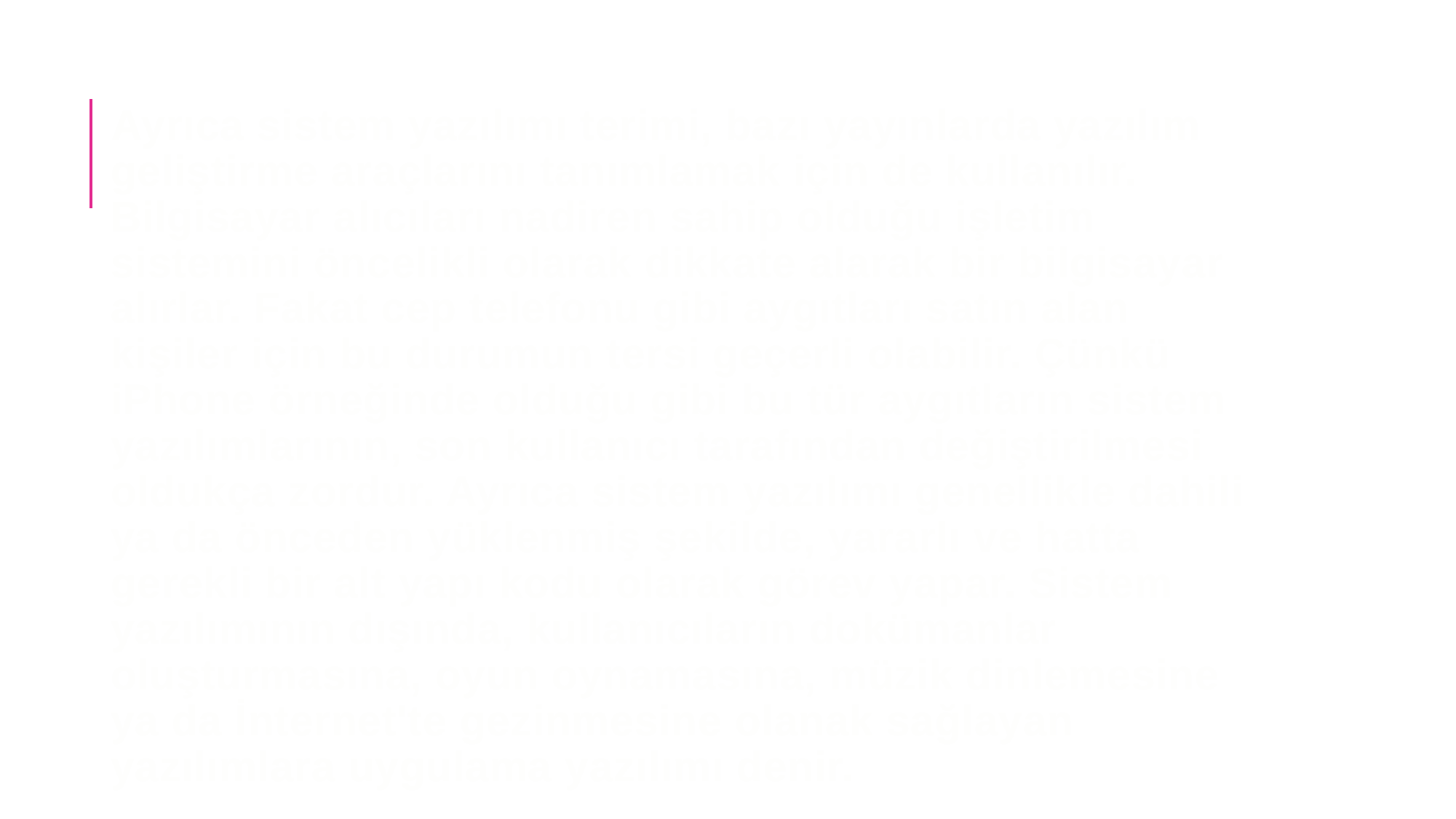

Ayrıca sistem yazılımı terimi, bazı yayınlarda yazılım geliştirme araçlarını tanımlamak için de kullanılır. Bilgisayar alıcıları nadiren sahip olduğu işletim sistemini öncelikli olarak dikkate alarak bir bilgisayar alırlar. Fakat cep telefonu gibi aygıtları satın alan kişiler için bu durumun tersi geçerli olabilir. Çünkü iPhone örneğinde olduğu gibi bu tür aygıtların sistem yazılımlarının, son kullanıcı tarafından değiştirilmesi oldukça zordur. Ayrıca sistem yazılımı genellikle dahili ya da önceden yüklenmiş şekilde, yararlı ve hatta gerekli bir alt yapı kodu olarak görev yapar. Sistem yazılımının dışında, kullanıcıların dokümanlar oluşturmasına, oyun oynamasına, müzik dinlemesine ya da İnternet'te gezinmesine olanak sağlayan yazılımlara uygulama yazılımı denir.